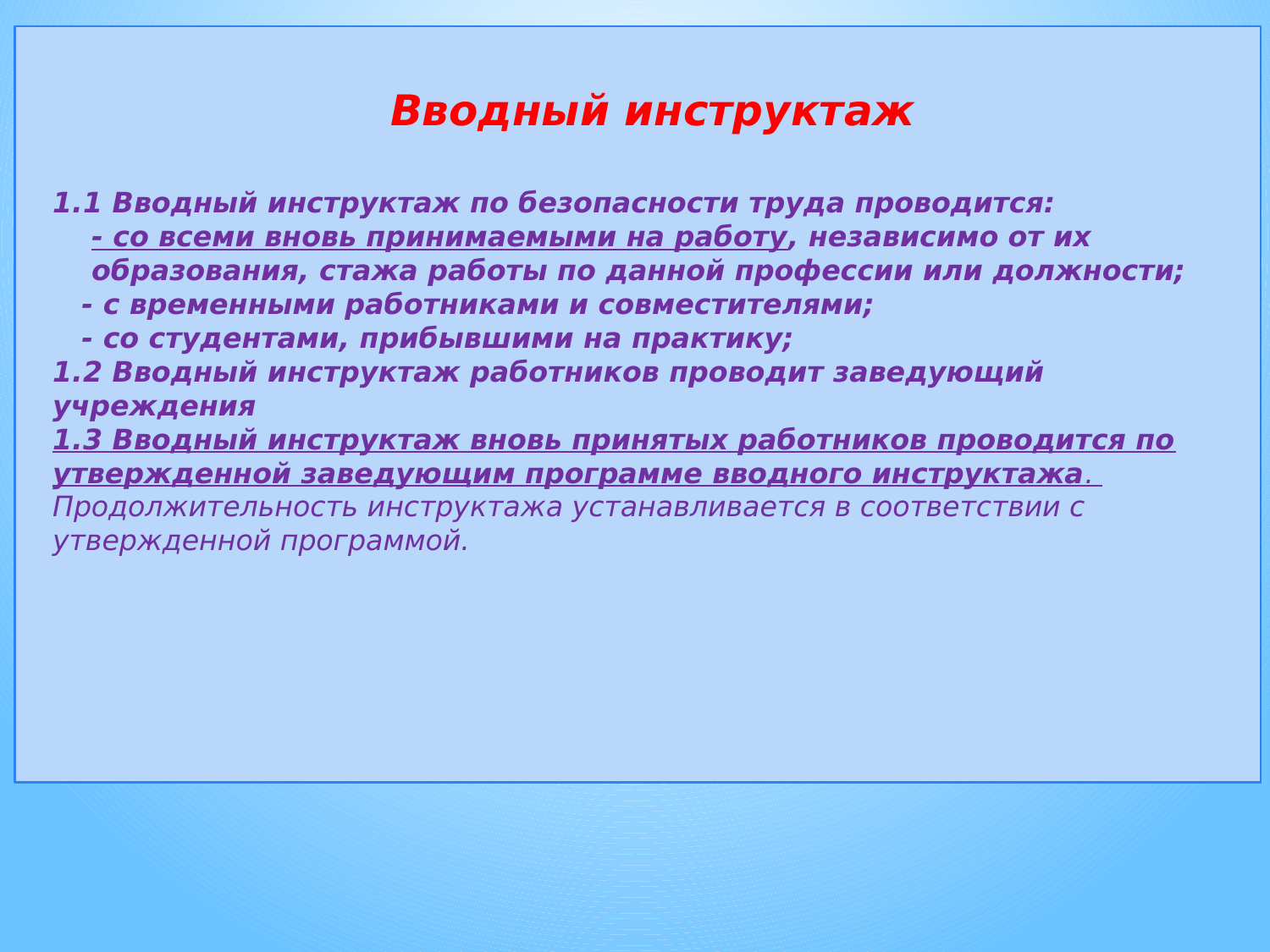

Вводный инструктаж

1.1 Вводный инструктаж по безопасности труда проводится:
    - со всеми вновь принимаемыми на работу, независимо от их
    образования, стажа работы по данной профессии или должности;
   - с временными работниками и совместителями;
   - со студентами, прибывшими на практику;
1.2 Вводный инструктаж работников проводит заведующий учреждения
1.3 Вводный инструктаж вновь принятых работников проводится по утвержденной заведующим программе вводного инструктажа.
Продолжительность инструктажа устанавливается в соответствии с утвержденной программой.